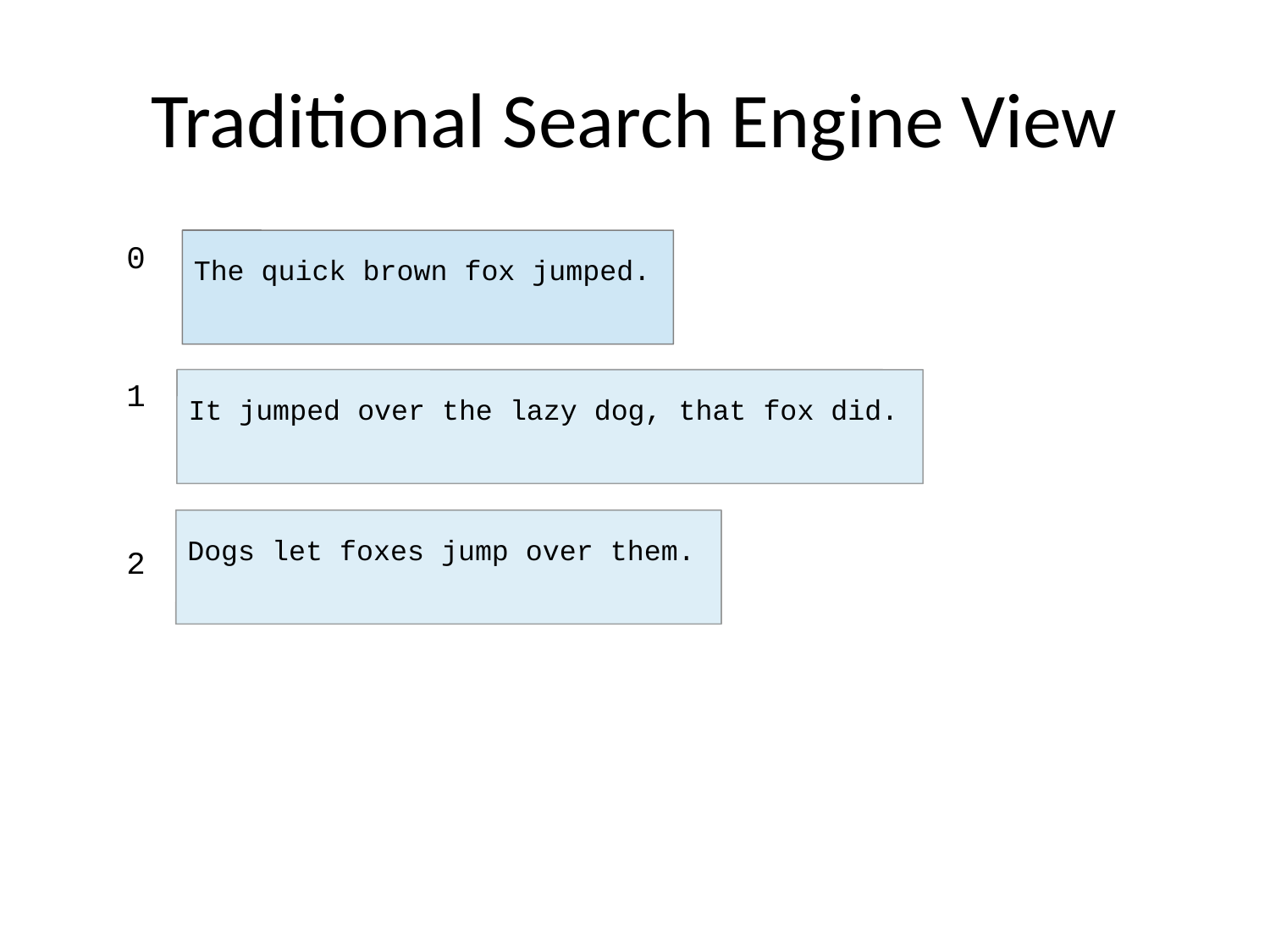

# Traditional Search Engine View

The quick brown fox jumped.

0

It jumped over the lazy dog, that fox did.

1

Dogs let foxes jump over them.

2